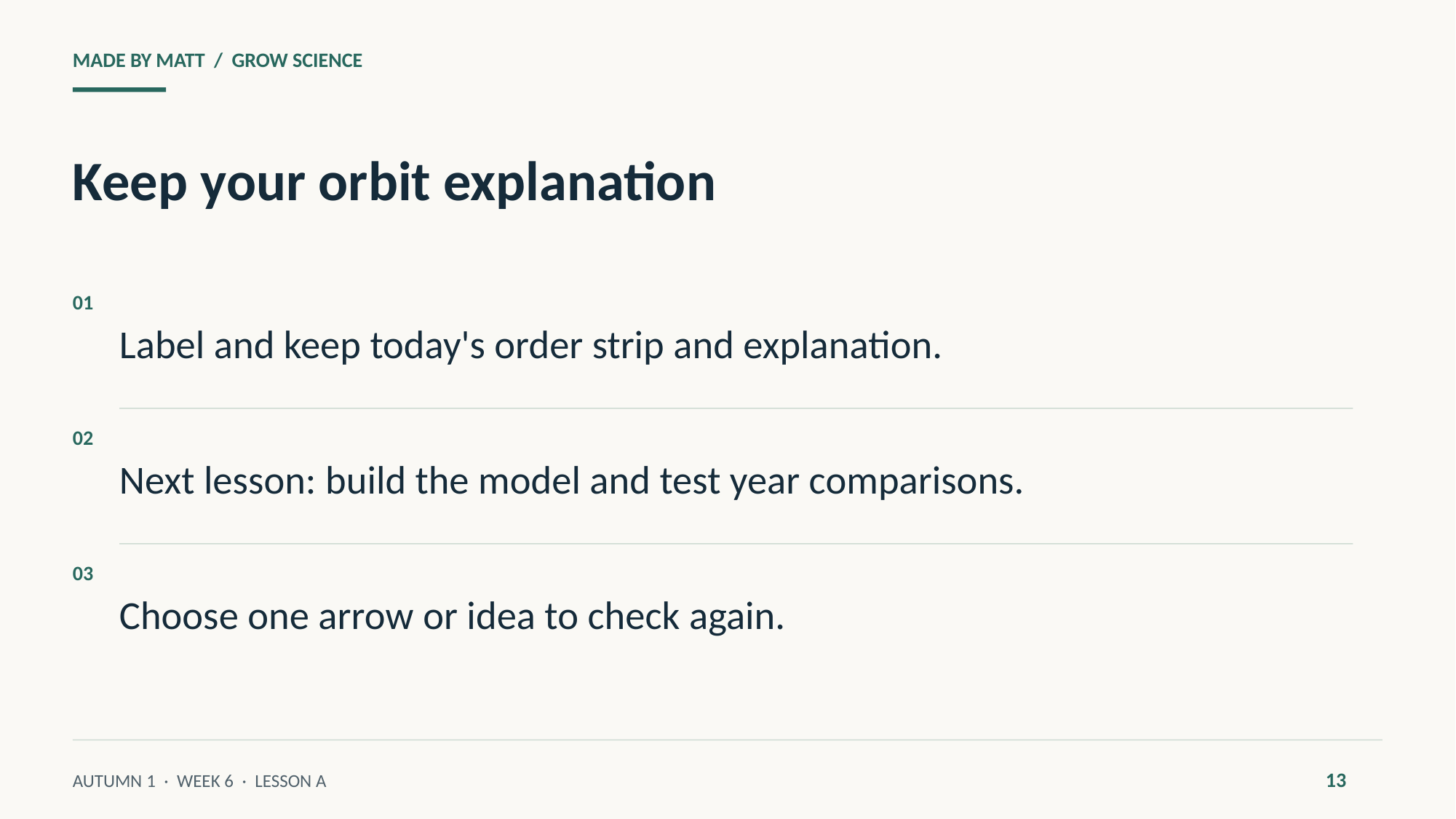

MADE BY MATT  /  GROW SCIENCE

Keep your orbit explanation
Label and keep today's order strip and explanation.
01

Next lesson: build the model and test year comparisons.
02

Choose one arrow or idea to check again.
03

13
AUTUMN 1  ·  WEEK 6  ·  LESSON A